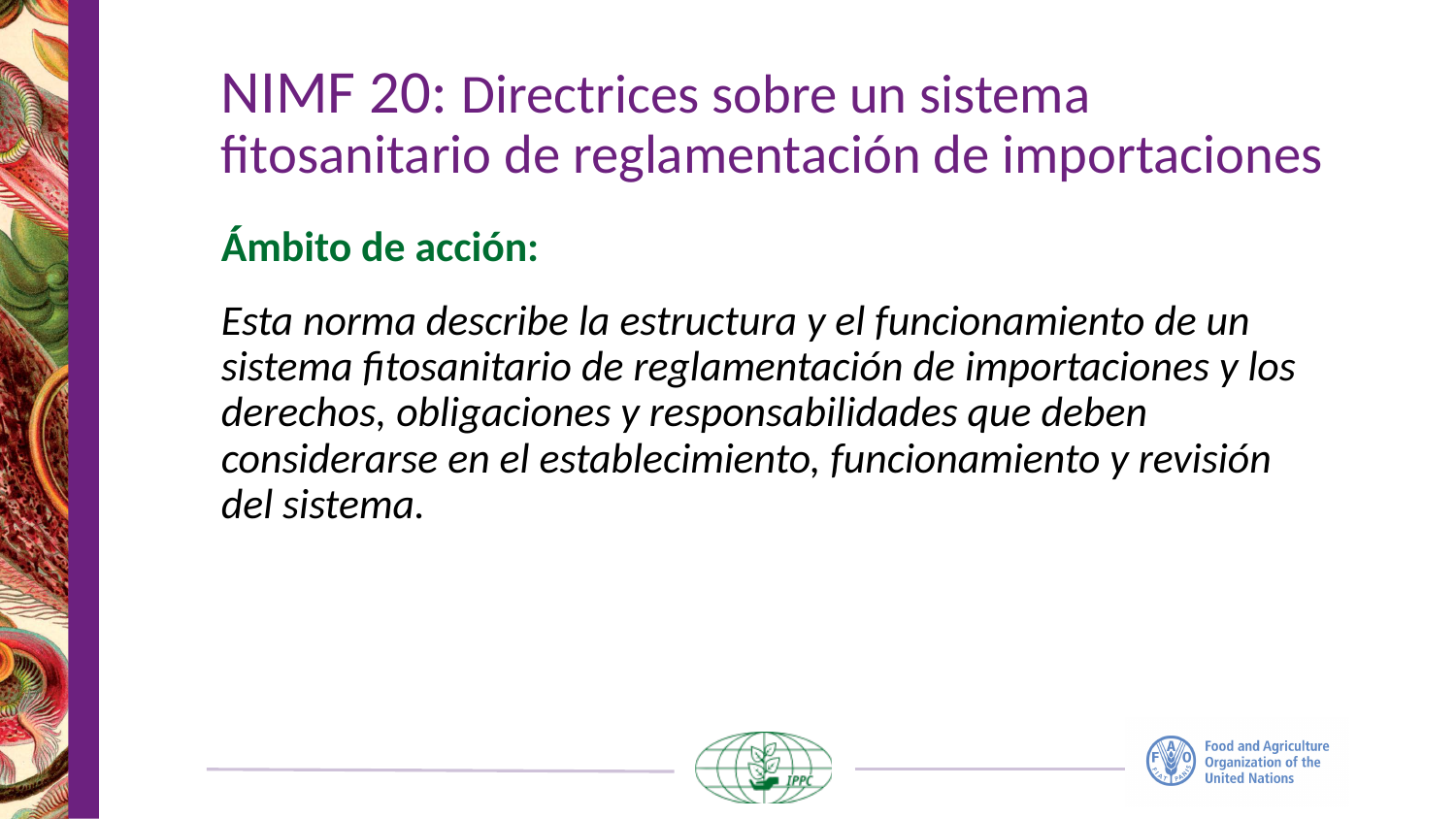

# NIMF 20: Directrices sobre un sistema fitosanitario de reglamentación de importaciones
Ámbito de acción:
Esta norma describe la estructura y el funcionamiento de un sistema fitosanitario de reglamentación de importaciones y los derechos, obligaciones y responsabilidades que deben considerarse en el establecimiento, funcionamiento y revisión del sistema.